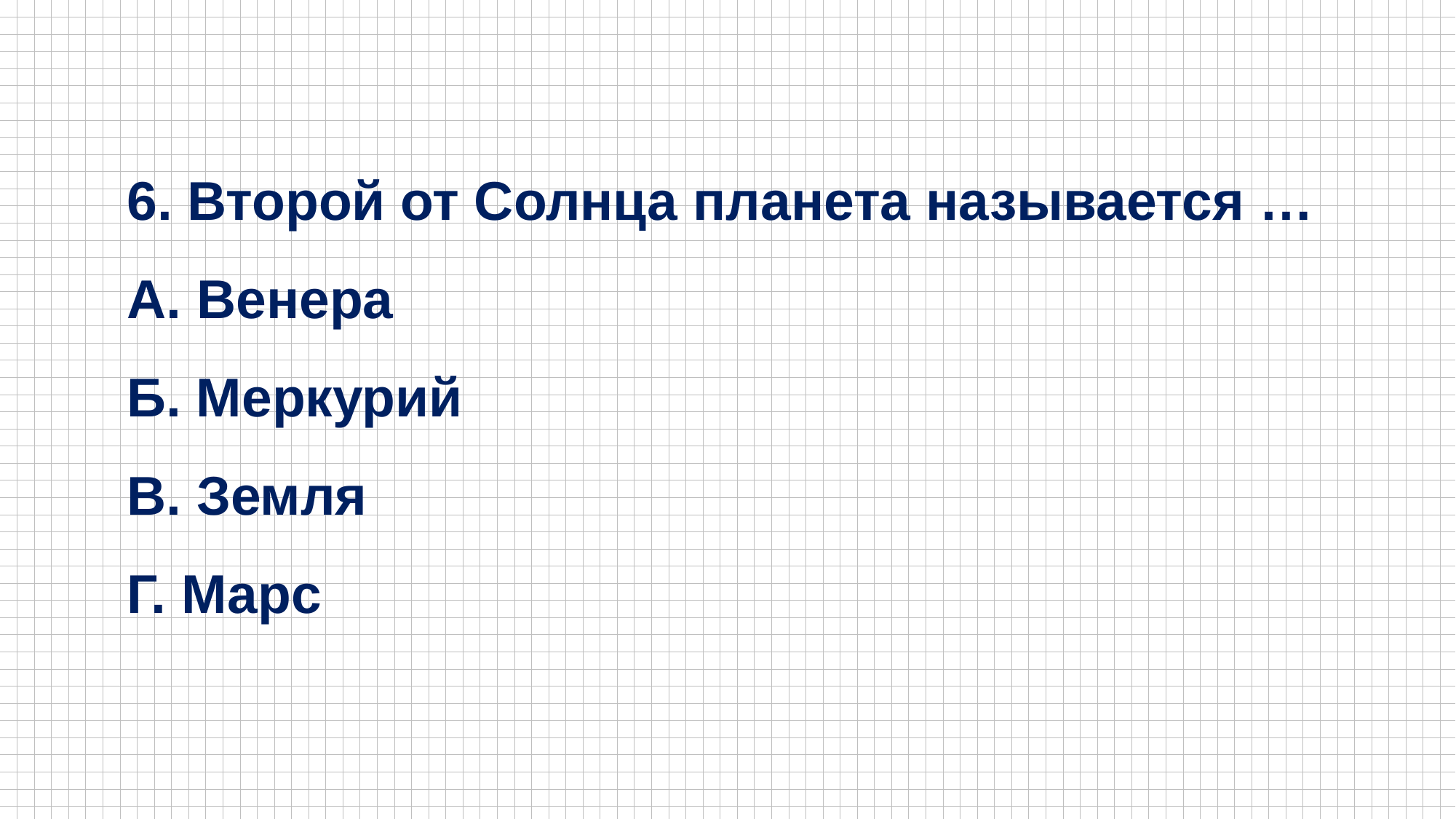

6. Второй от Солнца планета называется …
А. Венера
Б. Меркурий
В. Земля
Г. Марс